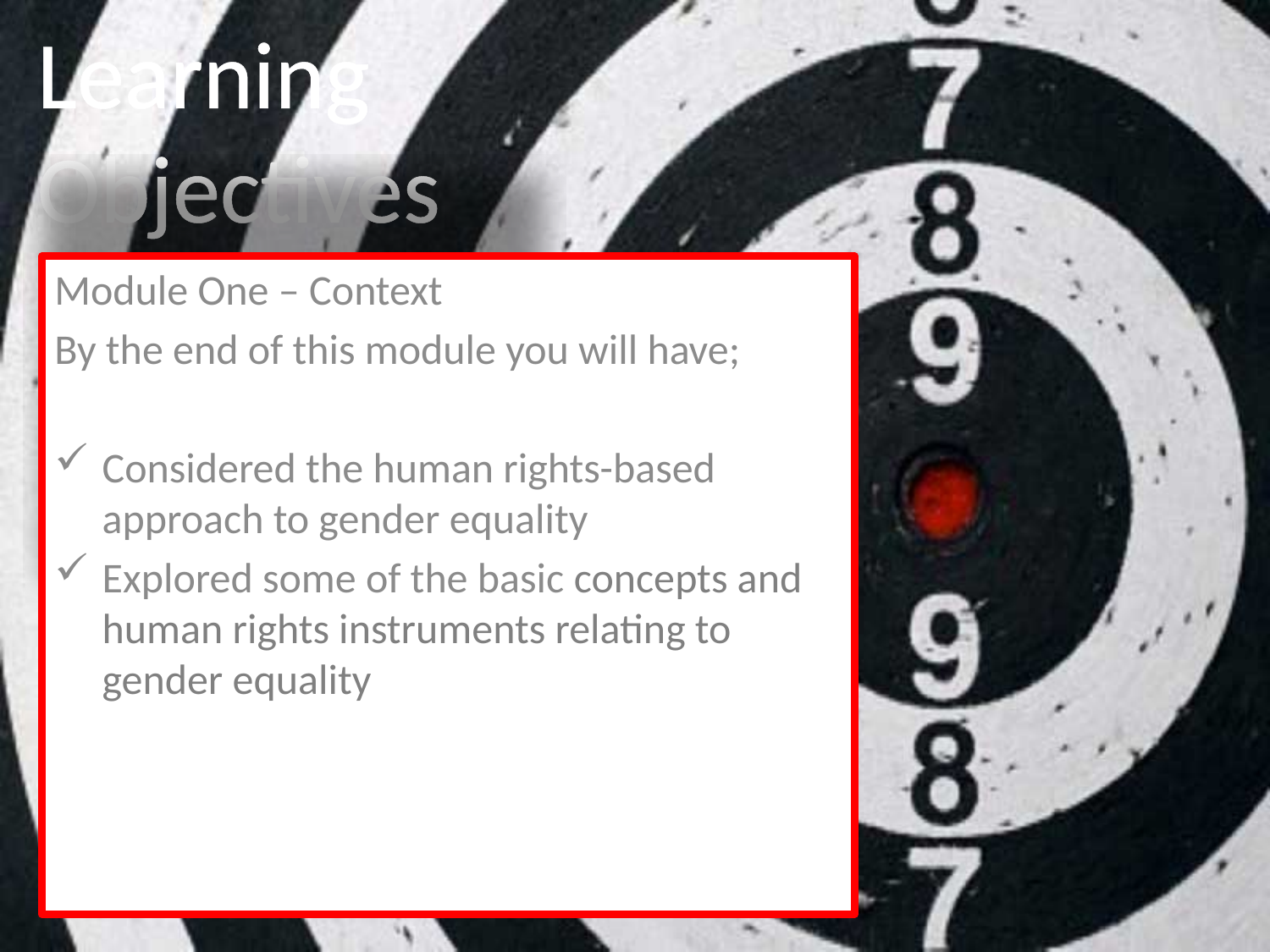

# Learning Objectives
Module One – Context
By the end of this module you will have;

Considered the human rights-based approach to gender equality
Explored some of the basic concepts and human rights instruments relating to gender equality